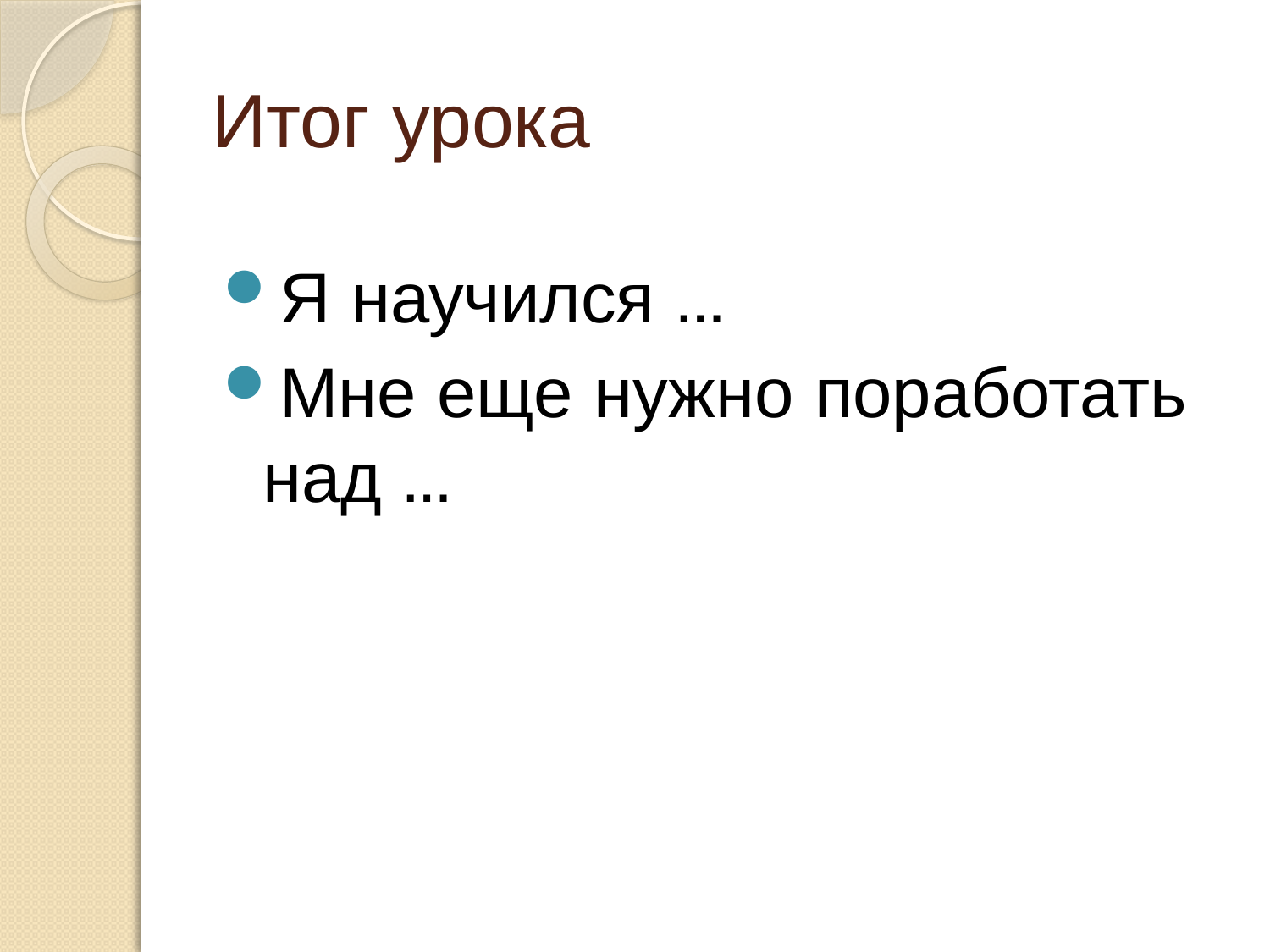

# Итог урока
Я научился …
Мне еще нужно поработать над …